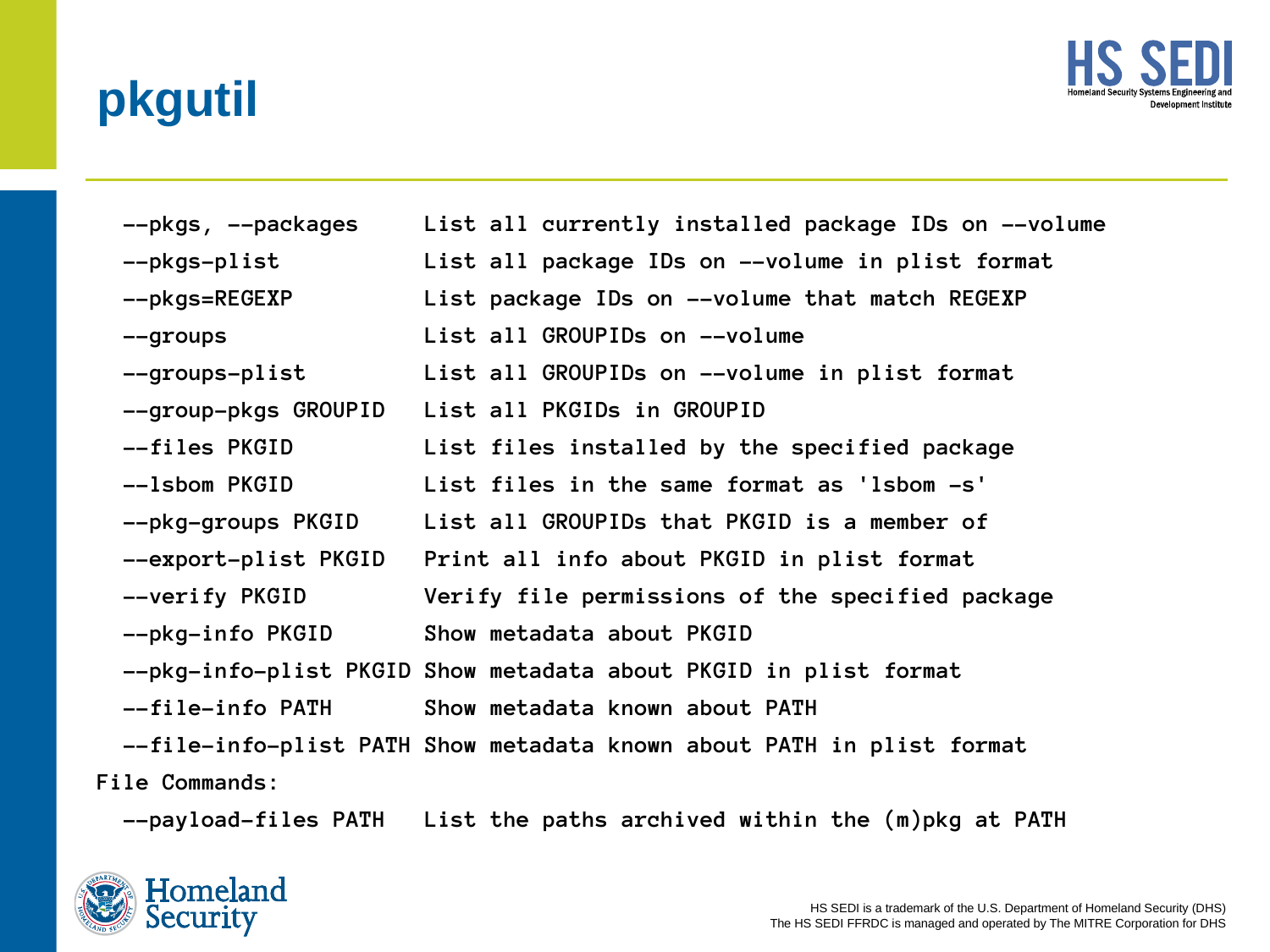

# pkgutil
  --pkgs, --packages     List all currently installed package IDs on --volume
  --pkgs-plist           List all package IDs on --volume in plist format
  --pkgs=REGEXP          List package IDs on --volume that match REGEXP
  --groups               List all GROUPIDs on --volume
  --groups-plist         List all GROUPIDs on --volume in plist format
  --group-pkgs GROUPID   List all PKGIDs in GROUPID
  --files PKGID          List files installed by the specified package
  --lsbom PKGID          List files in the same format as 'lsbom -s'
  --pkg-groups PKGID     List all GROUPIDs that PKGID is a member of
  --export-plist PKGID   Print all info about PKGID in plist format
  --verify PKGID         Verify file permissions of the specified package
  --pkg-info PKGID       Show metadata about PKGID
  --pkg-info-plist PKGID Show metadata about PKGID in plist format
  --file-info PATH       Show metadata known about PATH
  --file-info-plist PATH Show metadata known about PATH in plist format
File Commands:
  --payload-files PATH   List the paths archived within the (m)pkg at PATH